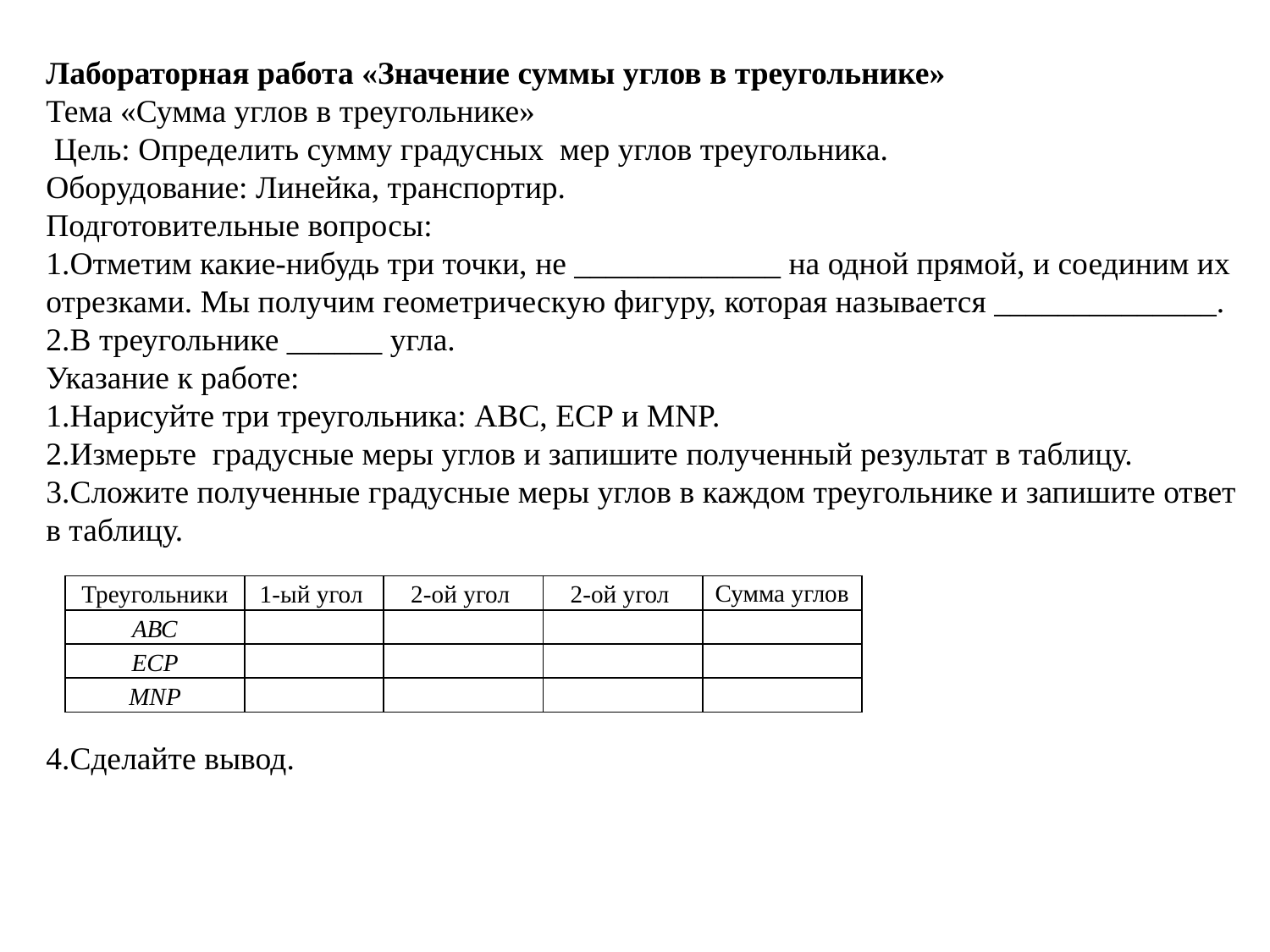

Лабораторная работа «Значение суммы углов в треугольнике»
Тема «Сумма углов в треугольнике»
 Цель: Определить сумму градусных  мер углов треугольника.
Оборудование: Линейка, транспортир.
Подготовительные вопросы:
1.Отметим какие-нибудь три точки, не _____________ на одной прямой, и соединим их отрезками. Мы получим геометрическую фигуру, которая называется ______________.
2.В треугольнике ______ угла.
Указание к работе:
1.Нарисуйте три треугольника: АВС, ЕСР и MNP.
2.Измерьте  градусные меры углов и запишите полученный результат в таблицу.
3.Сложите полученные градусные меры углов в каждом треугольнике и запишите ответ в таблицу.

4.Сделайте вывод.
| Треугольники | 1-ый угол | 2-ой угол | 2-ой угол | Сумма углов |
| --- | --- | --- | --- | --- |
| АВС |  |  |  |  |
| ЕСР |  |  |  |  |
| MNP |  |  |  |  |